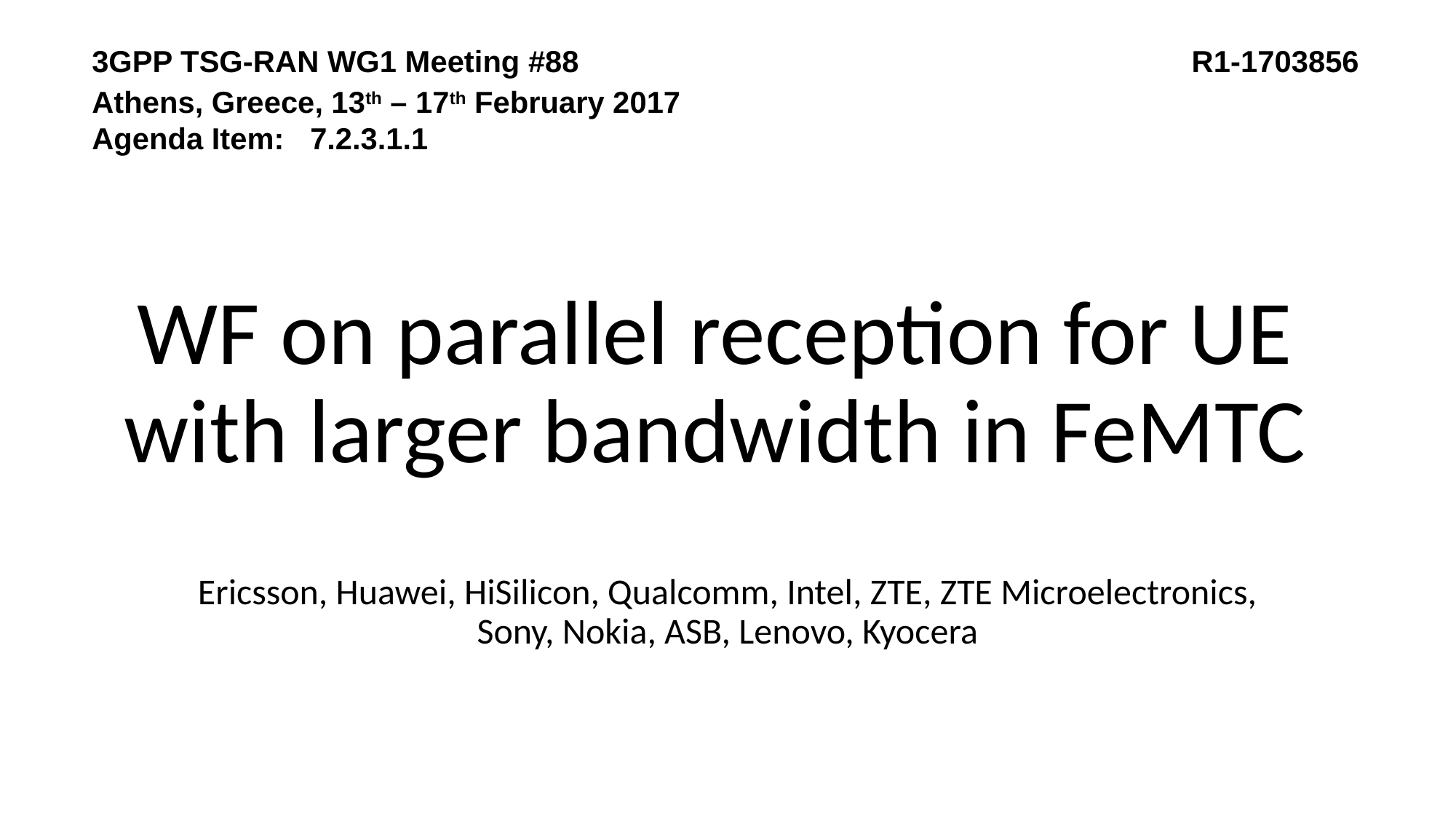

3GPP TSG-RAN WG1 Meeting #88						 R1-1703856
Athens, Greece, 13th – 17th February 2017
Agenda Item:	7.2.3.1.1
# WF on parallel reception for UE with larger bandwidth in FeMTC
Ericsson, Huawei, HiSilicon, Qualcomm, Intel, ZTE, ZTE Microelectronics, Sony, Nokia, ASB, Lenovo, Kyocera